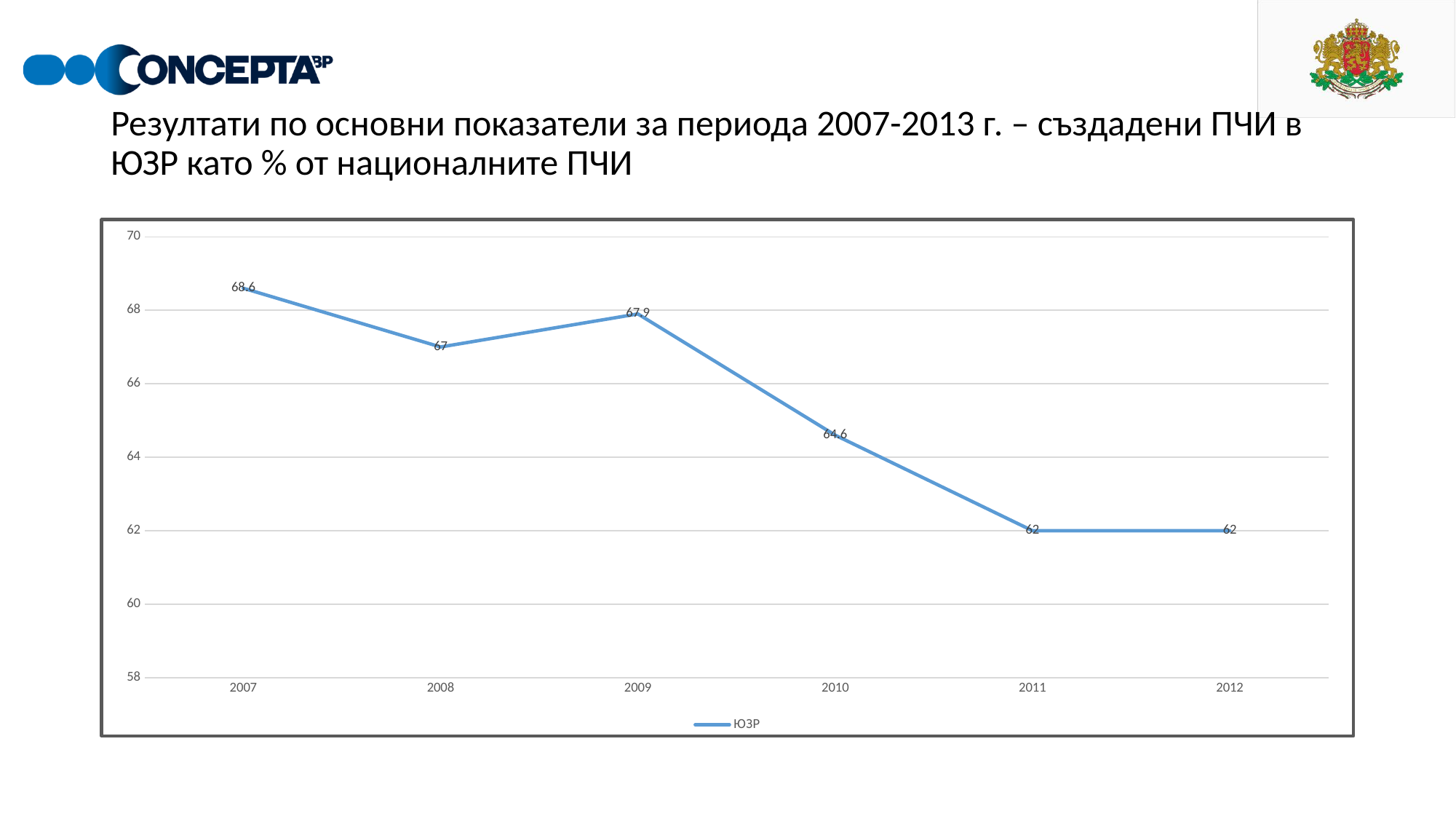

# Резултати по основни показатели за периода 2007-2013 г. – създадени ПЧИ в ЮЗР като % от националните ПЧИ

### Chart

| Category | ЮЗР |
|---|---|
| 2007 | 68.6 |
| 2008 | 67.0 |
| 2009 | 67.9 |
| 2010 | 64.6 |
| 2011 | 62.0 |
| 2012 | 62.0 |